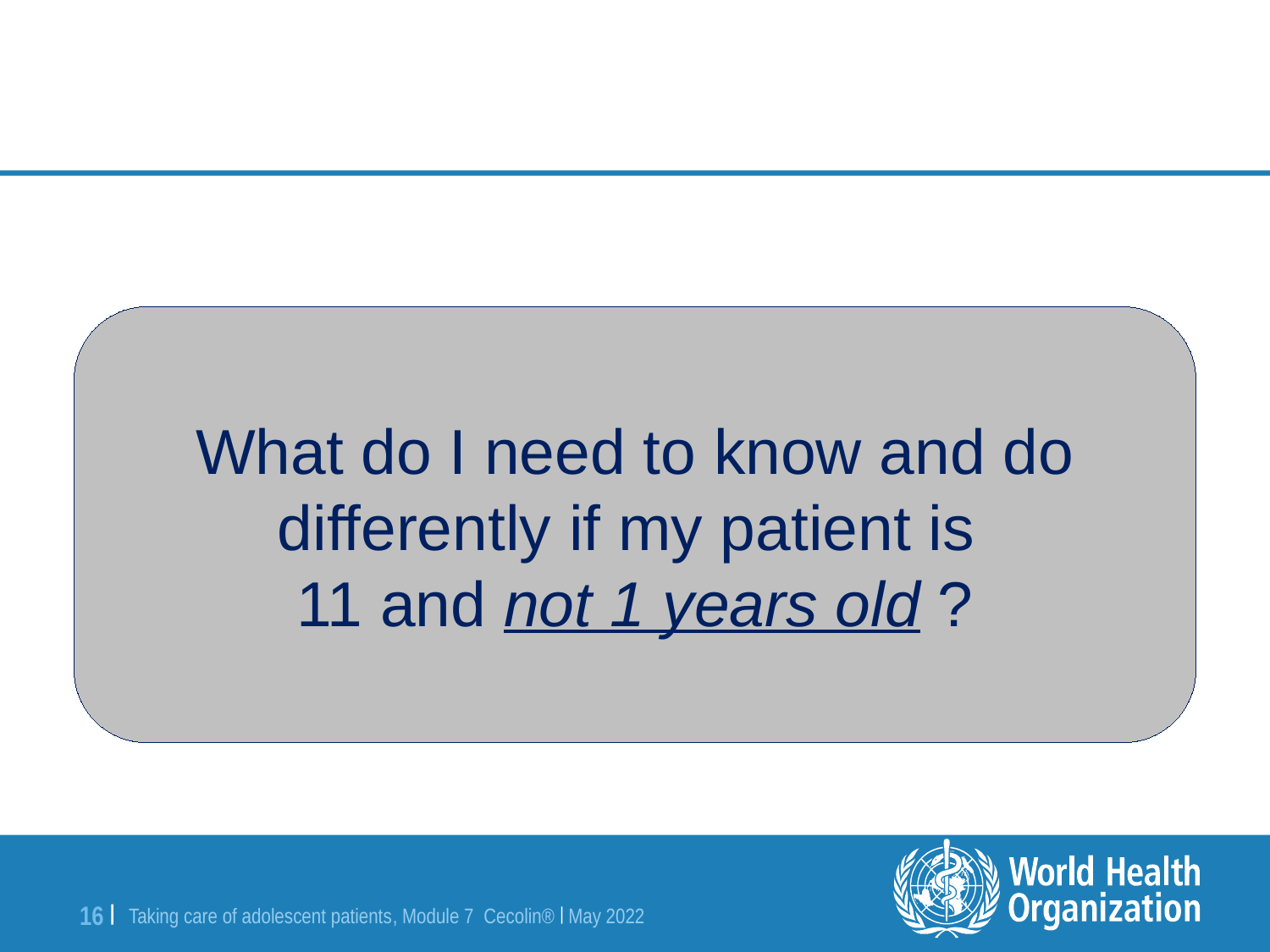

What do I need to know and do differently if my patient is
11 and not 1 years old ?